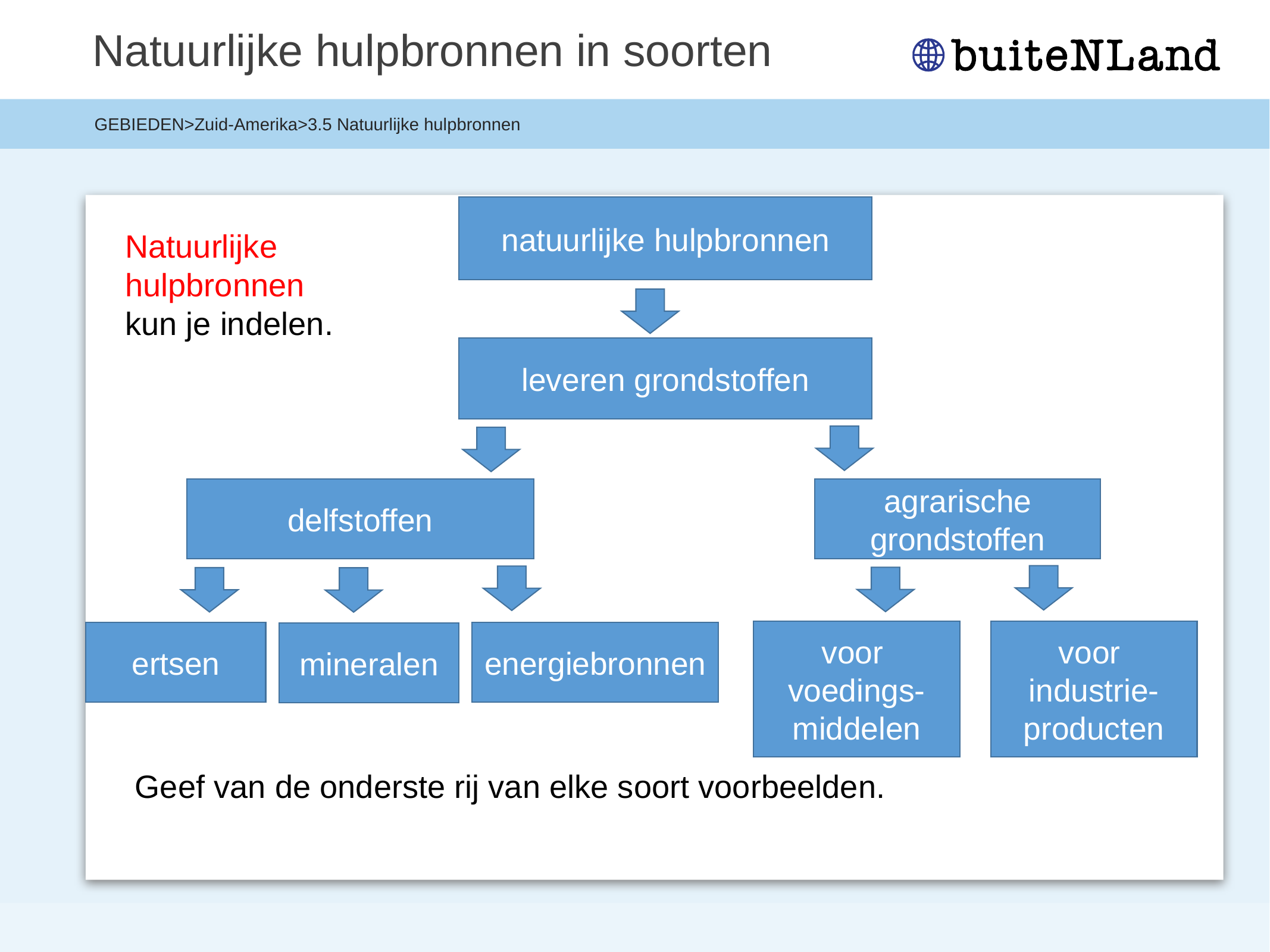

# Natuurlijke hulpbronnen in soorten
GEBIEDEN>Zuid-Amerika>3.5 Natuurlijke hulpbronnen
natuurlijke hulpbronnen
Natuurlijke hulpbronnen kun je indelen.

leveren grondstoffen

agrarische grondstoffen
delfstoffen

voor  voedings-middelen
voor  industrie-producten
energiebronnen
ertsen
mineralen
Geef van de onderste rij van elke soort voorbeelden.